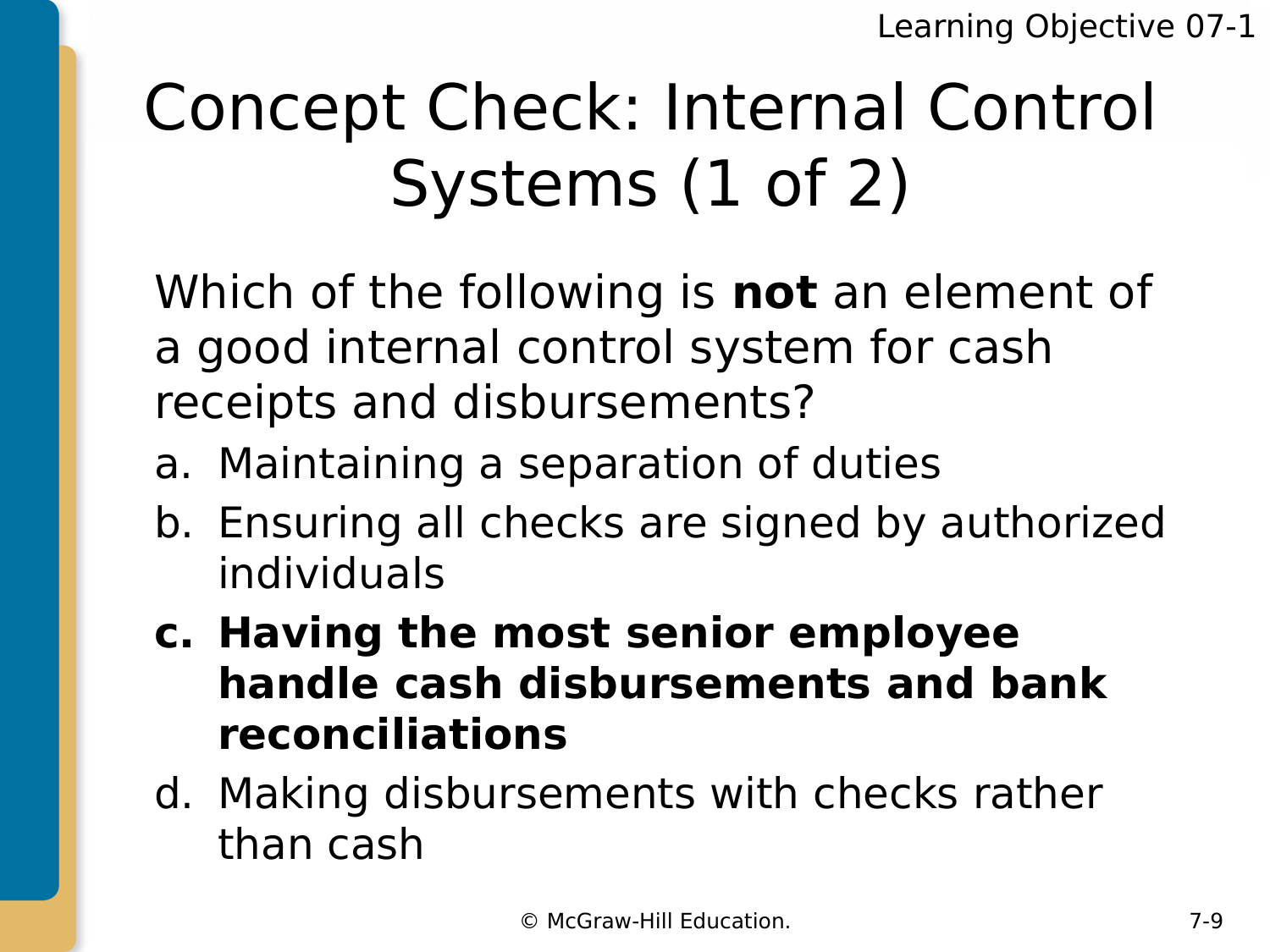

Learning Objective 07-1
# Concept Check: Internal Control Systems (1 of 2)
Which of the following is not an element of a good internal control system for cash receipts and disbursements?
Maintaining a separation of duties
Ensuring all checks are signed by authorized individuals
Having the most senior employee handle cash disbursements and bank reconciliations
Making disbursements with checks rather than cash